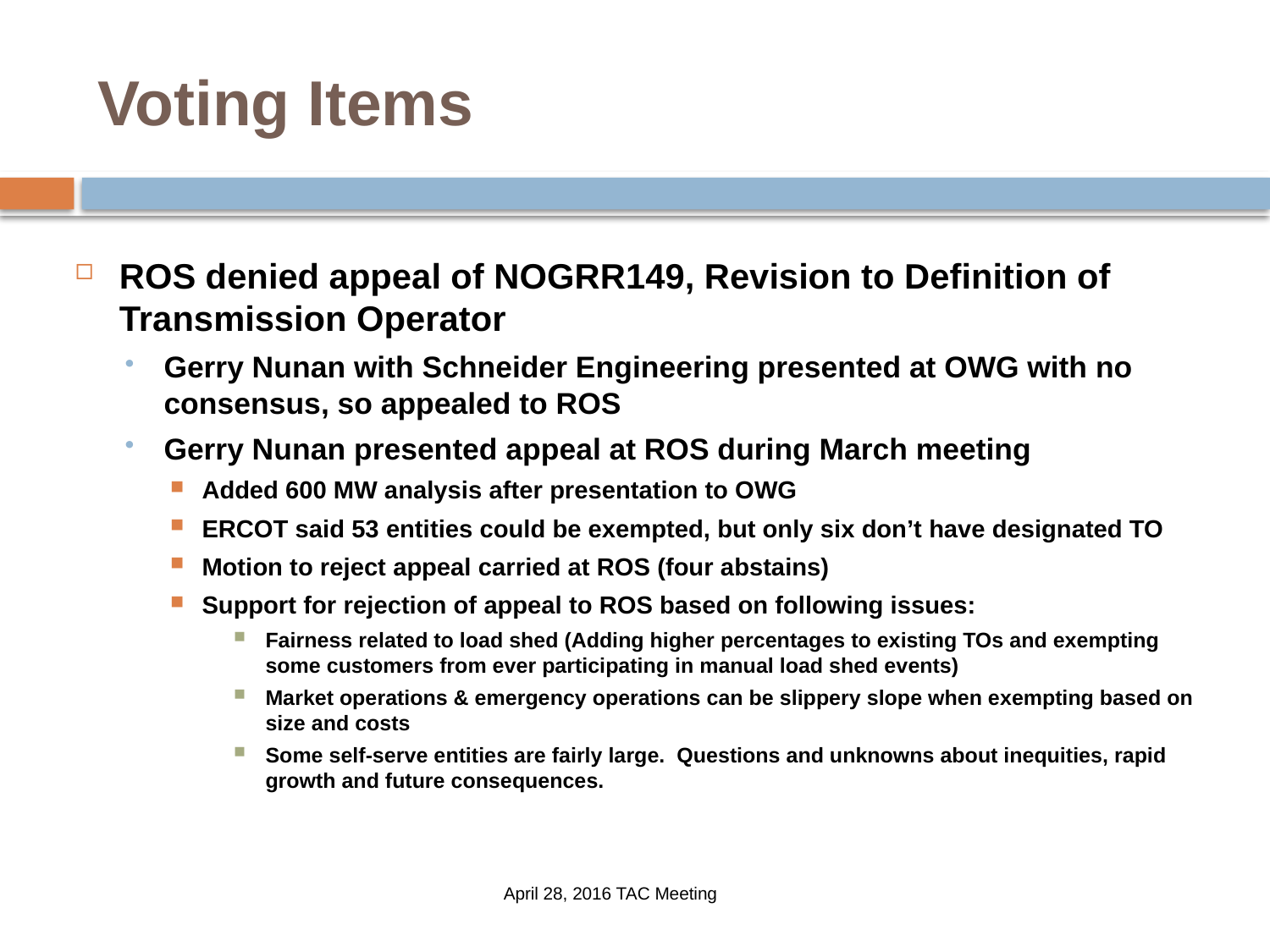

# Voting Items

ROS denied appeal of NOGRR149, Revision to Definition of Transmission Operator
Gerry Nunan with Schneider Engineering presented at OWG with no consensus, so appealed to ROS
Gerry Nunan presented appeal at ROS during March meeting
Added 600 MW analysis after presentation to OWG
ERCOT said 53 entities could be exempted, but only six don’t have designated TO
Motion to reject appeal carried at ROS (four abstains)
Support for rejection of appeal to ROS based on following issues:
Fairness related to load shed (Adding higher percentages to existing TOs and exempting some customers from ever participating in manual load shed events)
Market operations & emergency operations can be slippery slope when exempting based on size and costs
Some self-serve entities are fairly large.  Questions and unknowns about inequities, rapid growth and future consequences.

April 28, 2016 TAC Meeting